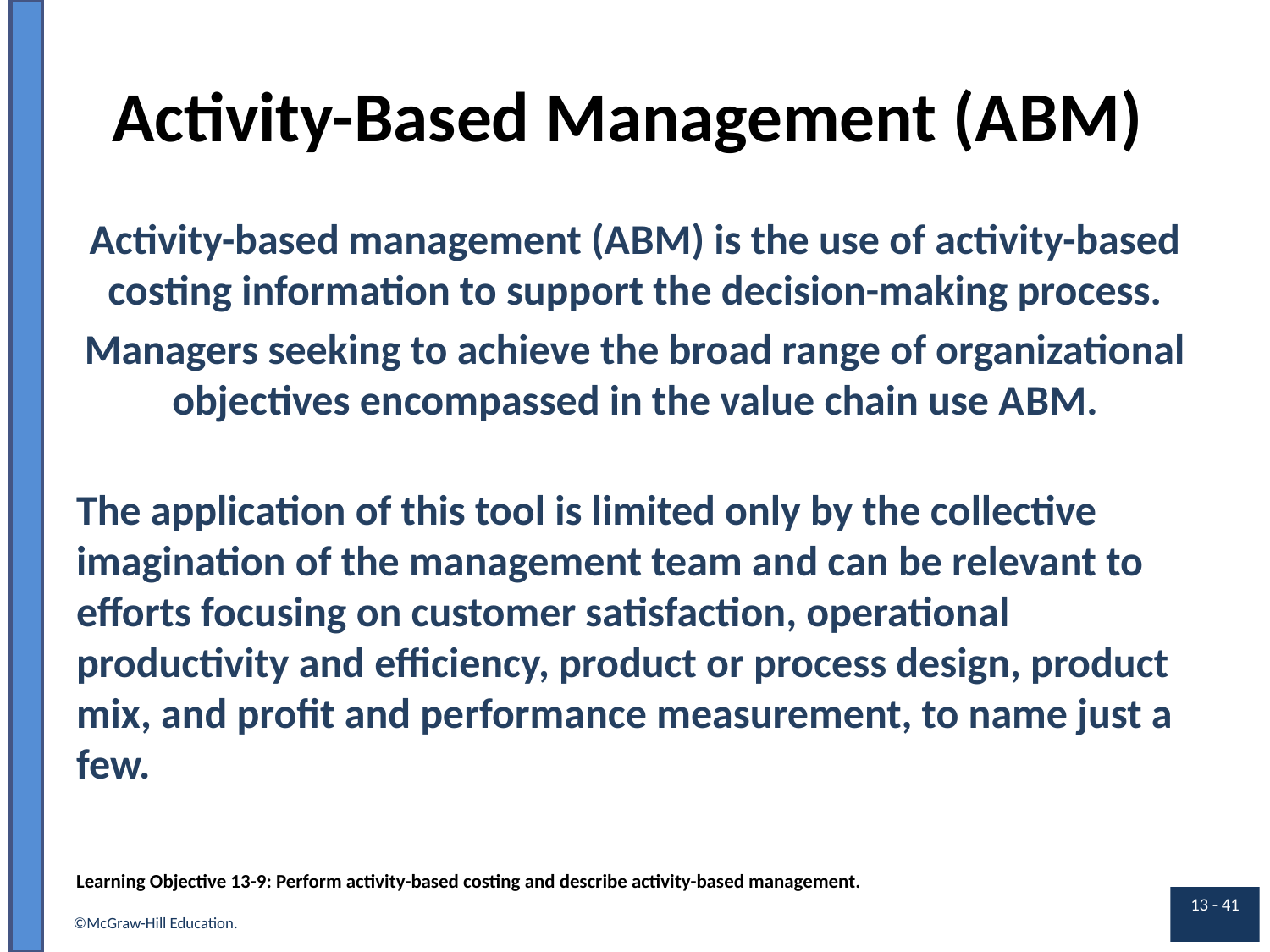

# Activity-Based Management (A B M)
Activity-based management (A B M) is the use of activity-based costing information to support the decision-making process.
Managers seeking to achieve the broad range of organizational objectives encompassed in the value chain use A B M.
The application of this tool is limited only by the collective imagination of the management team and can be relevant to efforts focusing on customer satisfaction, operational productivity and efficiency, product or process design, product mix, and profit and performance measurement, to name just a few.
Learning Objective 13-9: Perform activity-based costing and describe activity-based management.